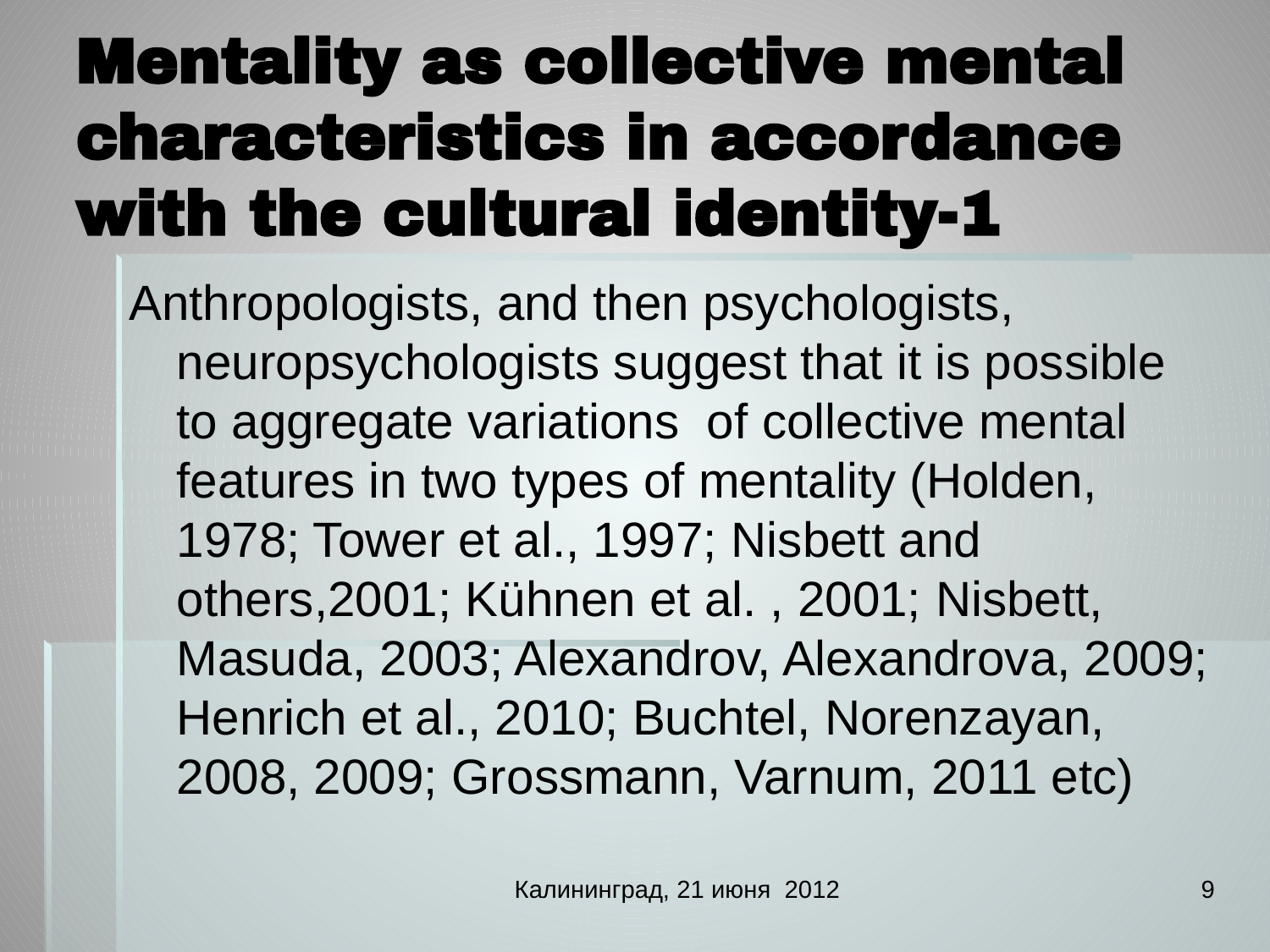

# Mentality as collective mental characteristics in accordance with the cultural identity-1
Anthropologists, and then psychologists, neuropsychologists suggest that it is possible to aggregate variations  of collective mental features in two types of mentality (Holden, 1978; Tower et al., 1997; Nisbett and others,2001; Kühnen et al. , 2001; Nisbett, Masuda, 2003; Alexandrov, Alexandrova, 2009; Henrich et al., 2010; Buchtel, Norenzayan, 2008, 2009; Grossmann, Varnum, 2011 etc)
Калининград, 21 июня  2012
9